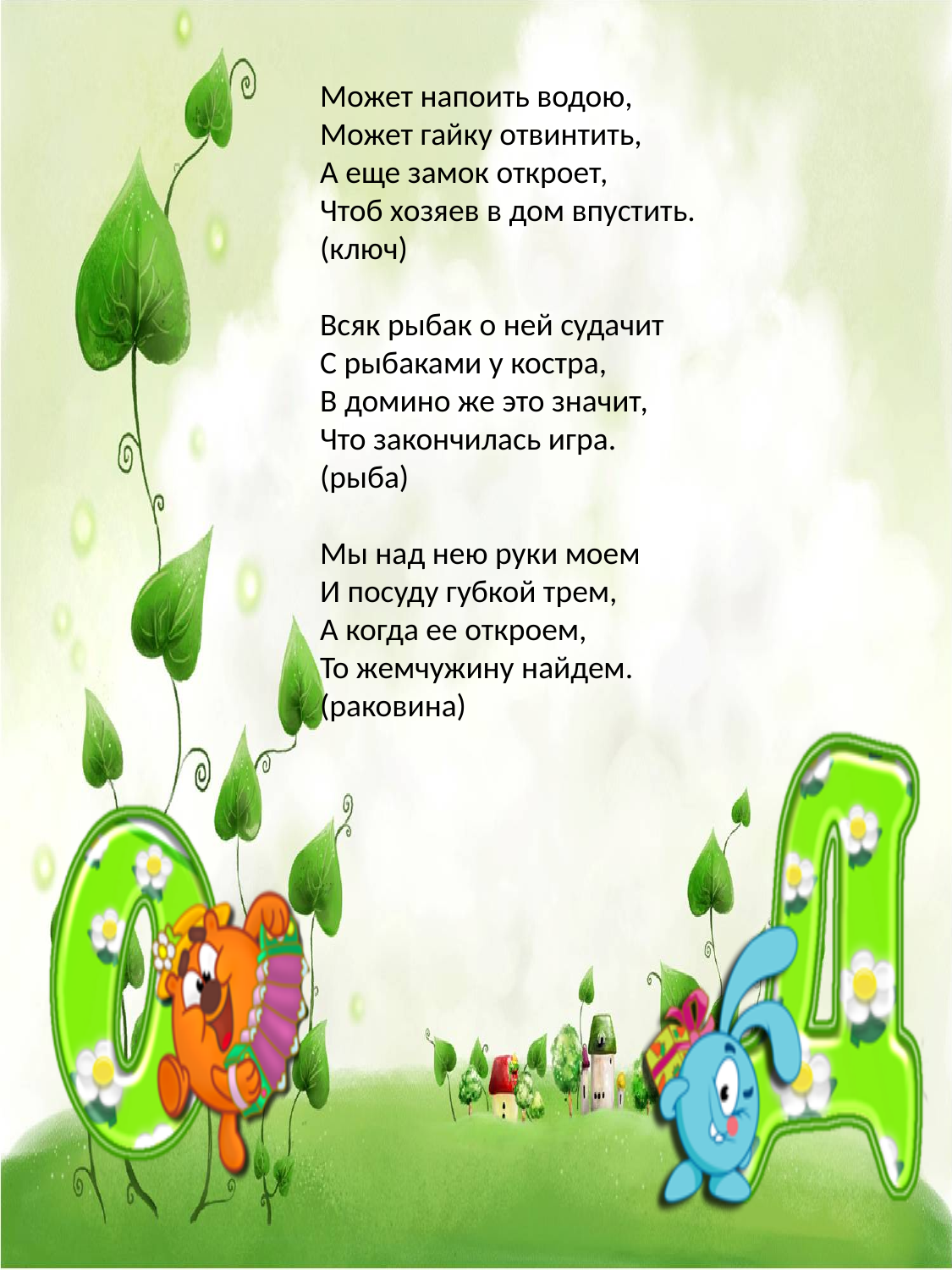

Может напоить водою,
Может гайку отвинтить,
А еще замок откроет,
Чтоб хозяев в дом впустить.
(ключ)
Всяк рыбак о ней судачит
С рыбаками у костра,
В домино же это значит,
Что закончилась игра.
(рыба)
Мы над нею руки моем 
И посуду губкой трем,
А когда ее откроем,
То жемчужину найдем.
(раковина)